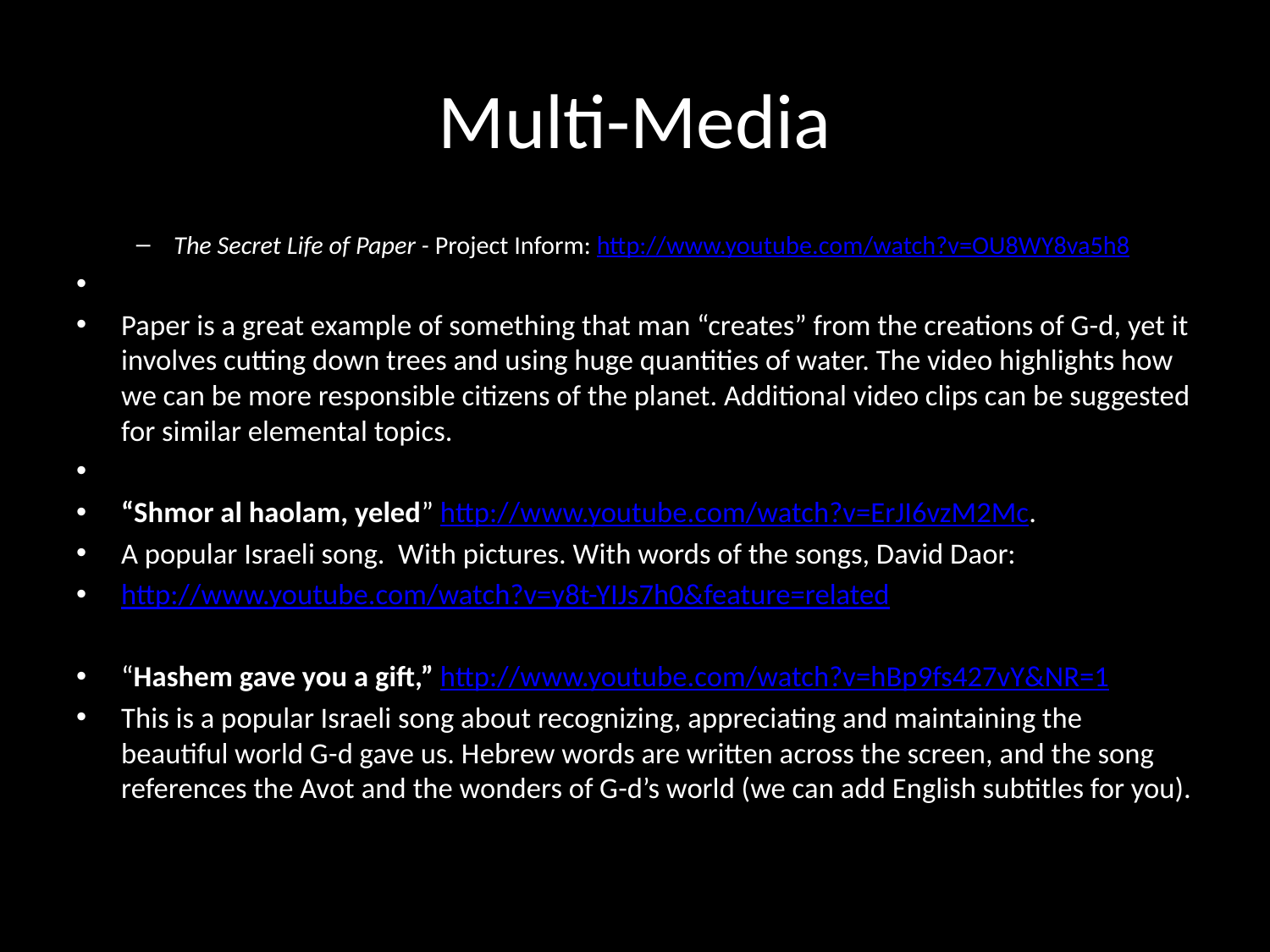

# Multi-Media
The Secret Life of Paper - Project Inform: http://www.youtube.com/watch?v=OU8WY8va5h8

Paper is a great example of something that man “creates” from the creations of G-d, yet it involves cutting down trees and using huge quantities of water. The video highlights how we can be more responsible citizens of the planet. Additional video clips can be suggested for similar elemental topics.

“Shmor al haolam, yeled” http://www.youtube.com/watch?v=ErJI6vzM2Mc.
A popular Israeli song.  With pictures. With words of the songs, David Daor:
http://www.youtube.com/watch?v=y8t-YIJs7h0&feature=related

“Hashem gave you a gift,” http://www.youtube.com/watch?v=hBp9fs427vY&NR=1
This is a popular Israeli song about recognizing, appreciating and maintaining the beautiful world G-d gave us. Hebrew words are written across the screen, and the song references the Avot and the wonders of G-d’s world (we can add English subtitles for you).